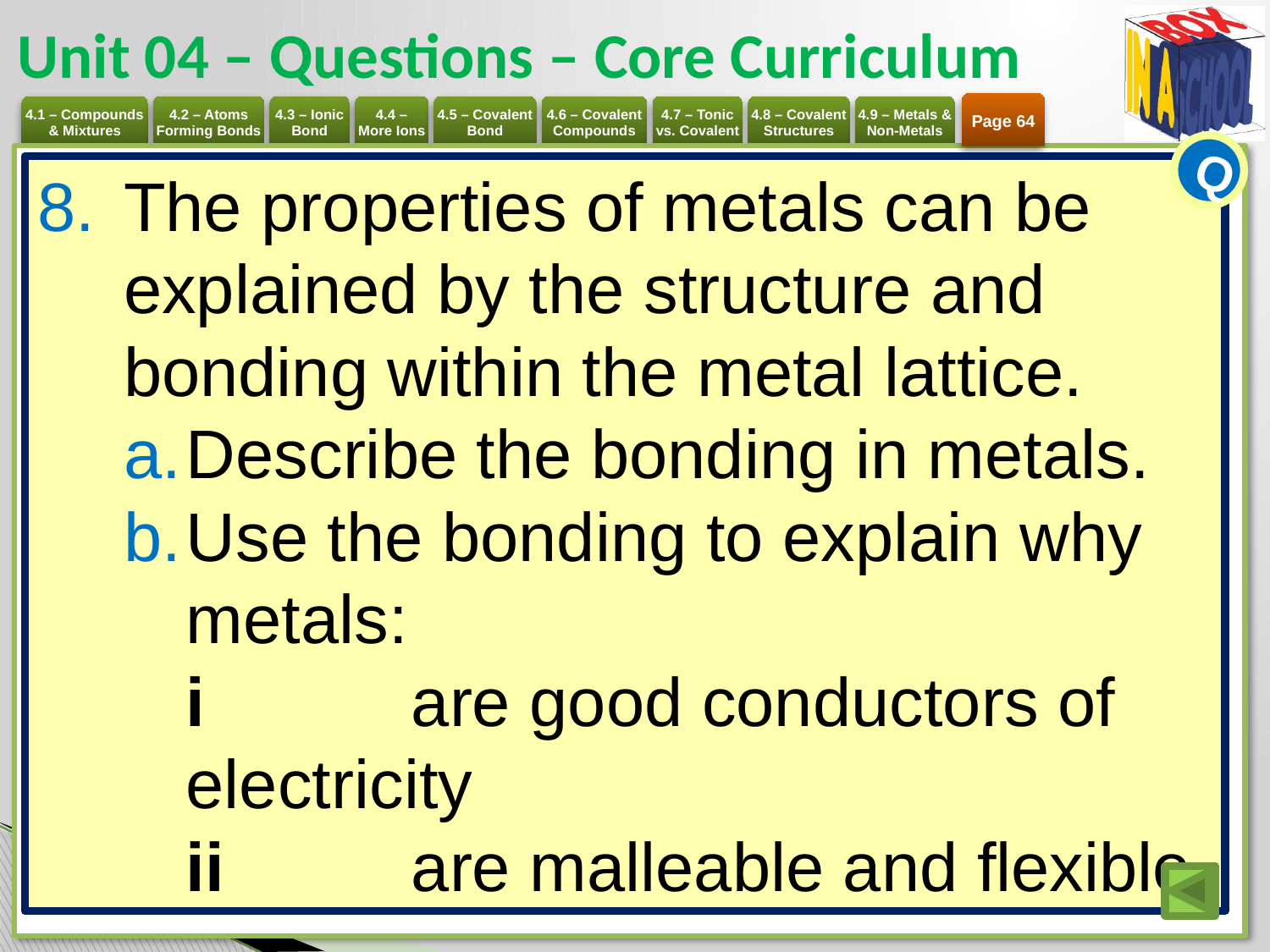

# Unit 04 – Questions – Core Curriculum
Page 64
Q
The properties of metals can be explained by the structure and bonding within the metal lattice.
Describe the bonding in metals.
Use the bonding to explain why metals:
i 	are good conductors of electricity
ii 	are malleable and flexible